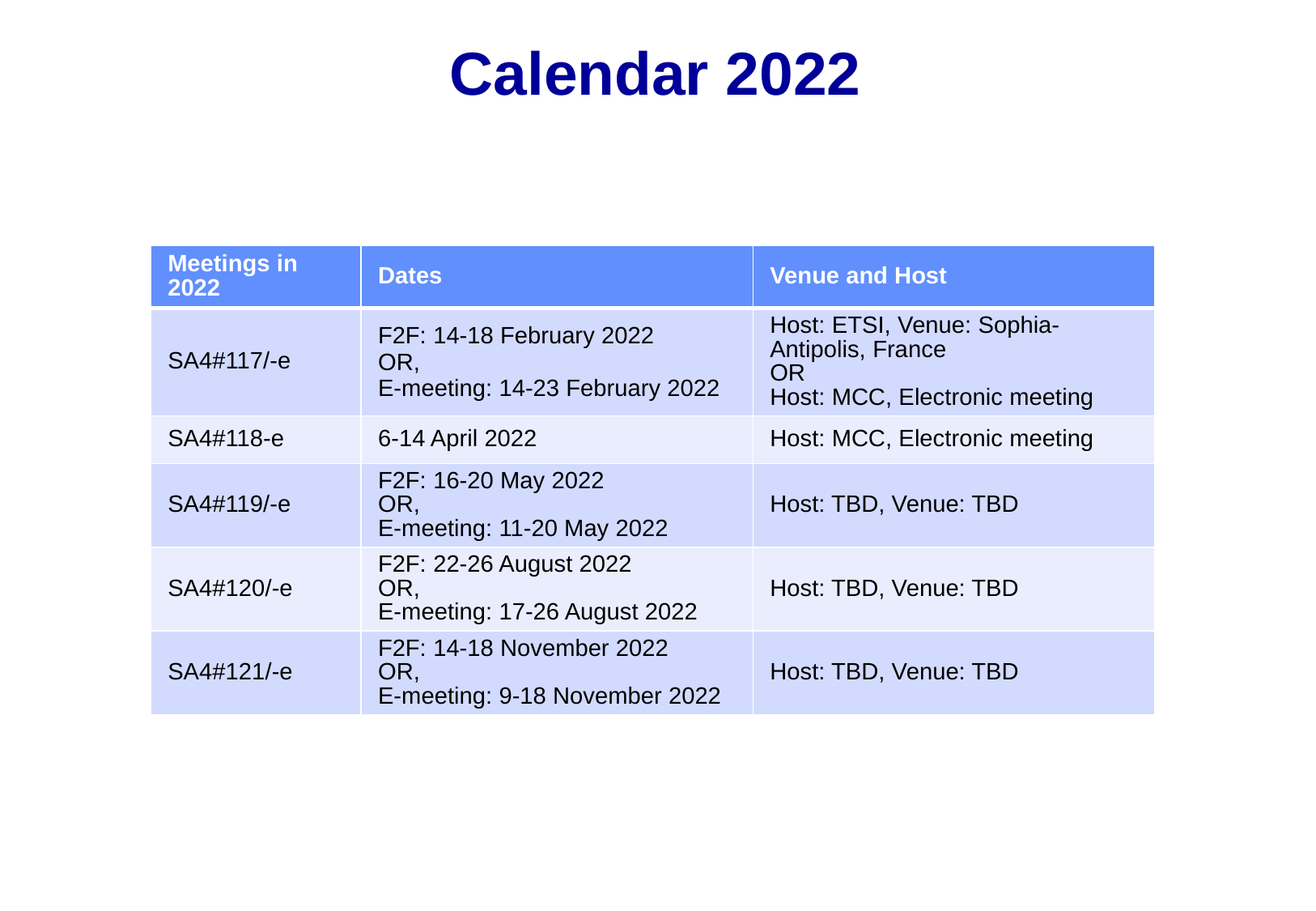

# Calendar 2022
| Meetings in 2022 | Dates | Venue and Host |
| --- | --- | --- |
| SA4#117/-e | F2F: 14-18 February 2022 OR, E-meeting: 14-23 February 2022 | Host: ETSI, Venue: Sophia-Antipolis, France OR Host: MCC, Electronic meeting |
| SA4#118-e | 6-14 April 2022 | Host: MCC, Electronic meeting |
| SA4#119/-e | F2F: 16-20 May 2022 OR, E-meeting: 11-20 May 2022 | Host: TBD, Venue: TBD |
| SA4#120/-e | F2F: 22-26 August 2022 OR, E-meeting: 17-26 August 2022 | Host: TBD, Venue: TBD |
| SA4#121/-e | F2F: 14-18 November 2022 OR, E-meeting: 9-18 November 2022 | Host: TBD, Venue: TBD |